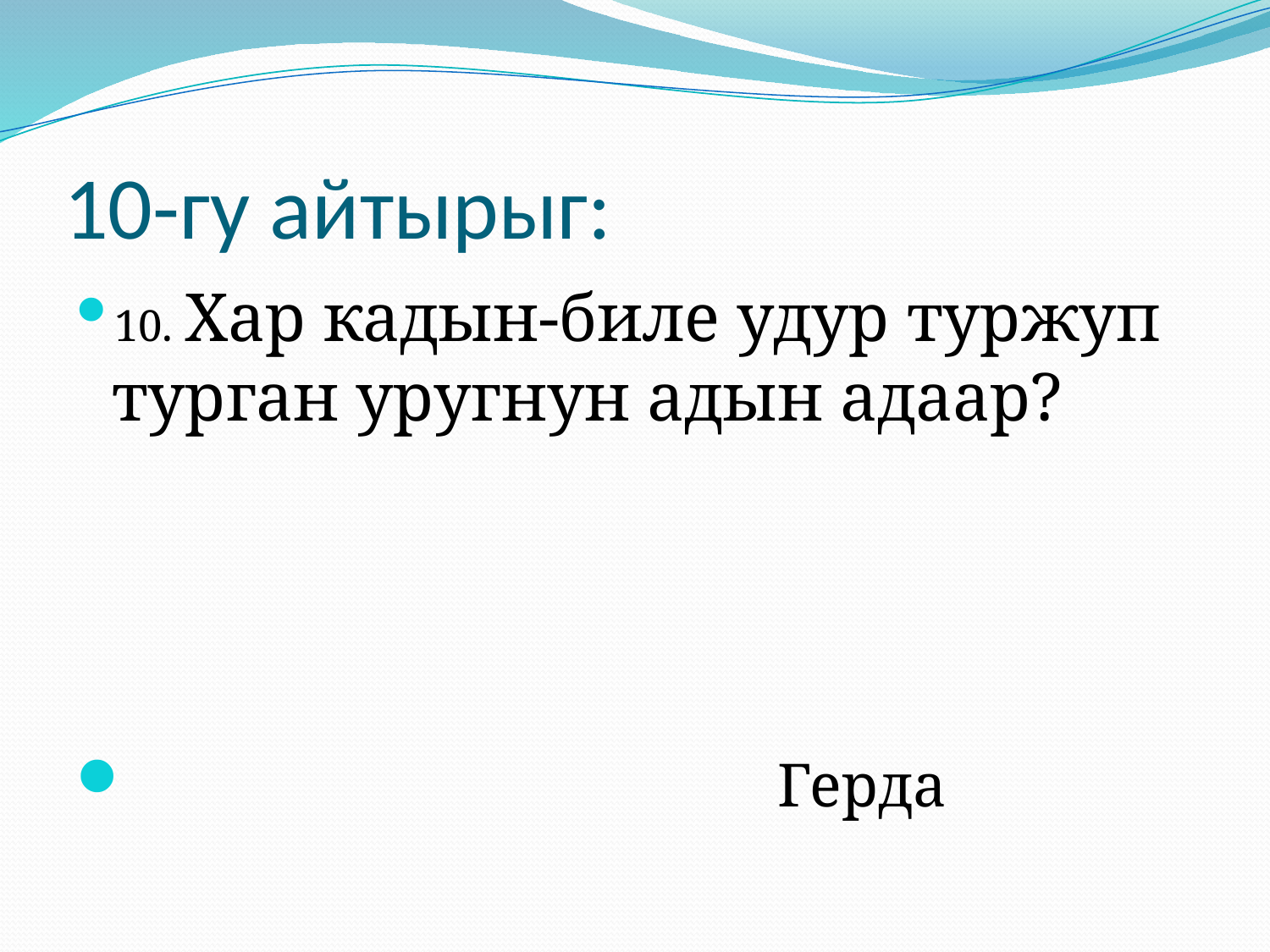

# 10-гу айтырыг:
10. Хар кадын-биле удур туржуп турган уругнун адын адаар?

                                          Герда